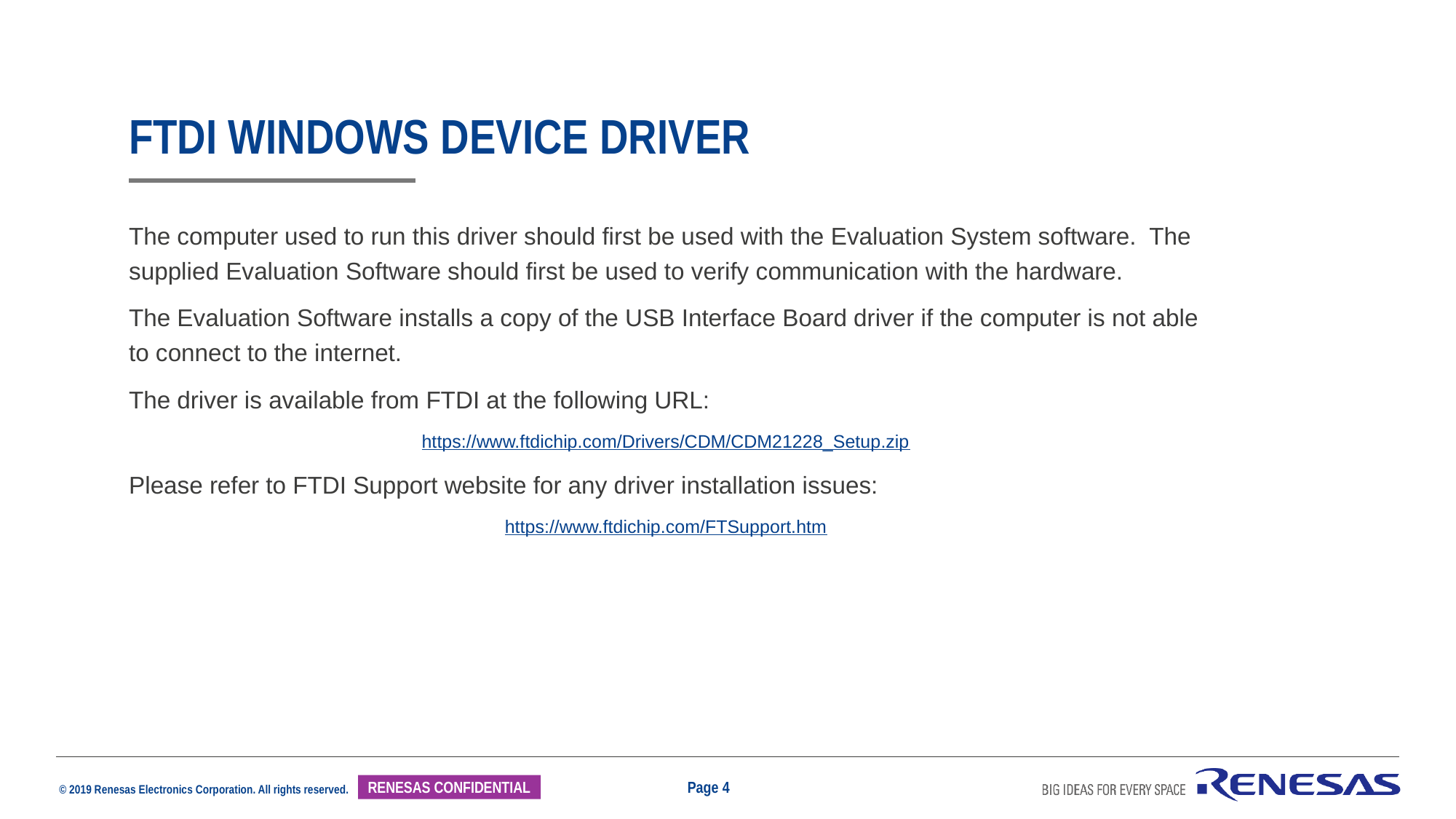

# FTDI Windows Device Driver
The computer used to run this driver should first be used with the Evaluation System software.  The supplied Evaluation Software should first be used to verify communication with the hardware.
The Evaluation Software installs a copy of the USB Interface Board driver if the computer is not able to connect to the internet.
The driver is available from FTDI at the following URL:
https://www.ftdichip.com/Drivers/CDM/CDM21228_Setup.zip
Please refer to FTDI Support website for any driver installation issues:
https://www.ftdichip.com/FTSupport.htm

Page 4